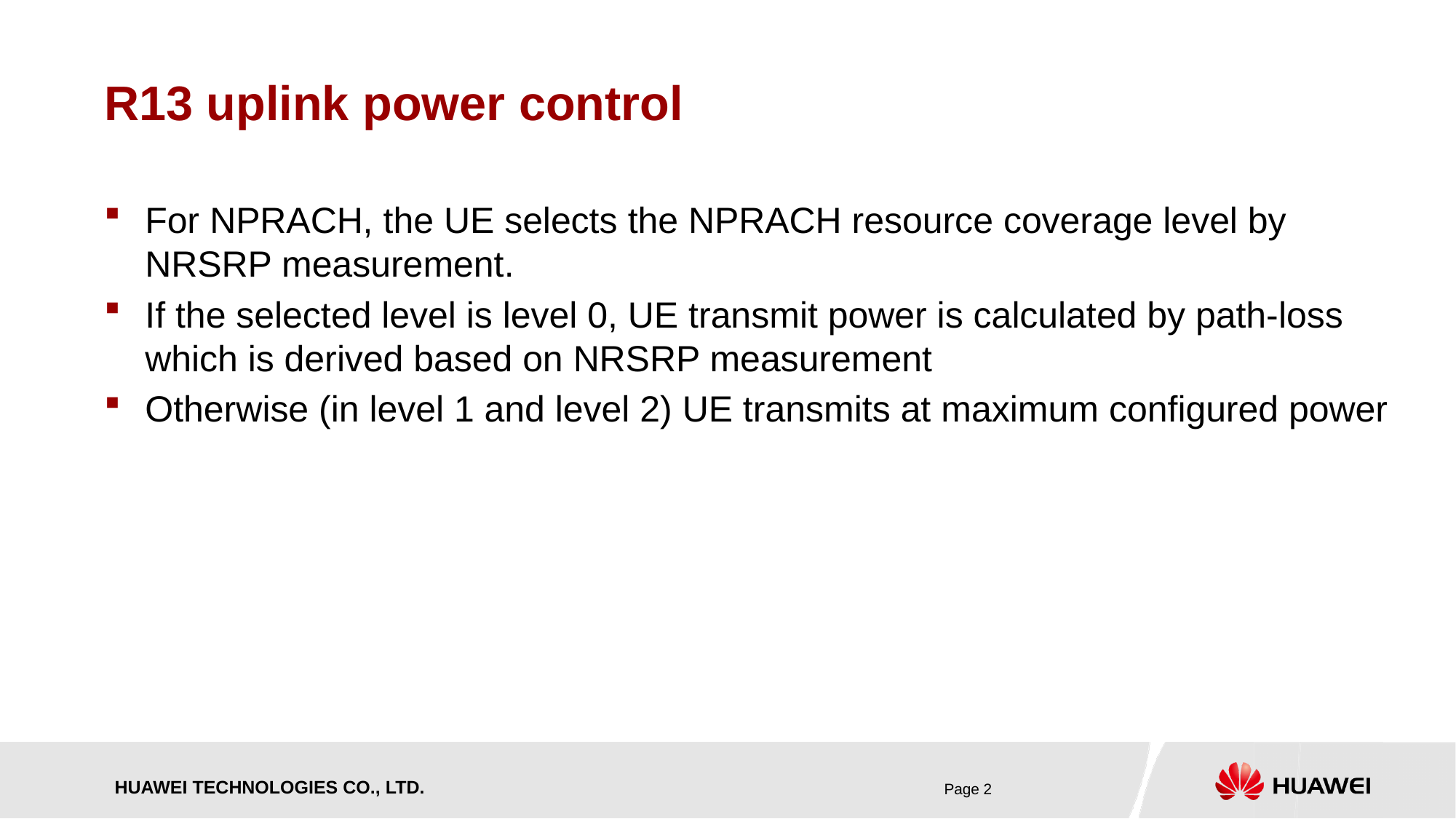

# R13 uplink power control
For NPRACH, the UE selects the NPRACH resource coverage level by NRSRP measurement.
If the selected level is level 0, UE transmit power is calculated by path-loss which is derived based on NRSRP measurement
Otherwise (in level 1 and level 2) UE transmits at maximum configured power